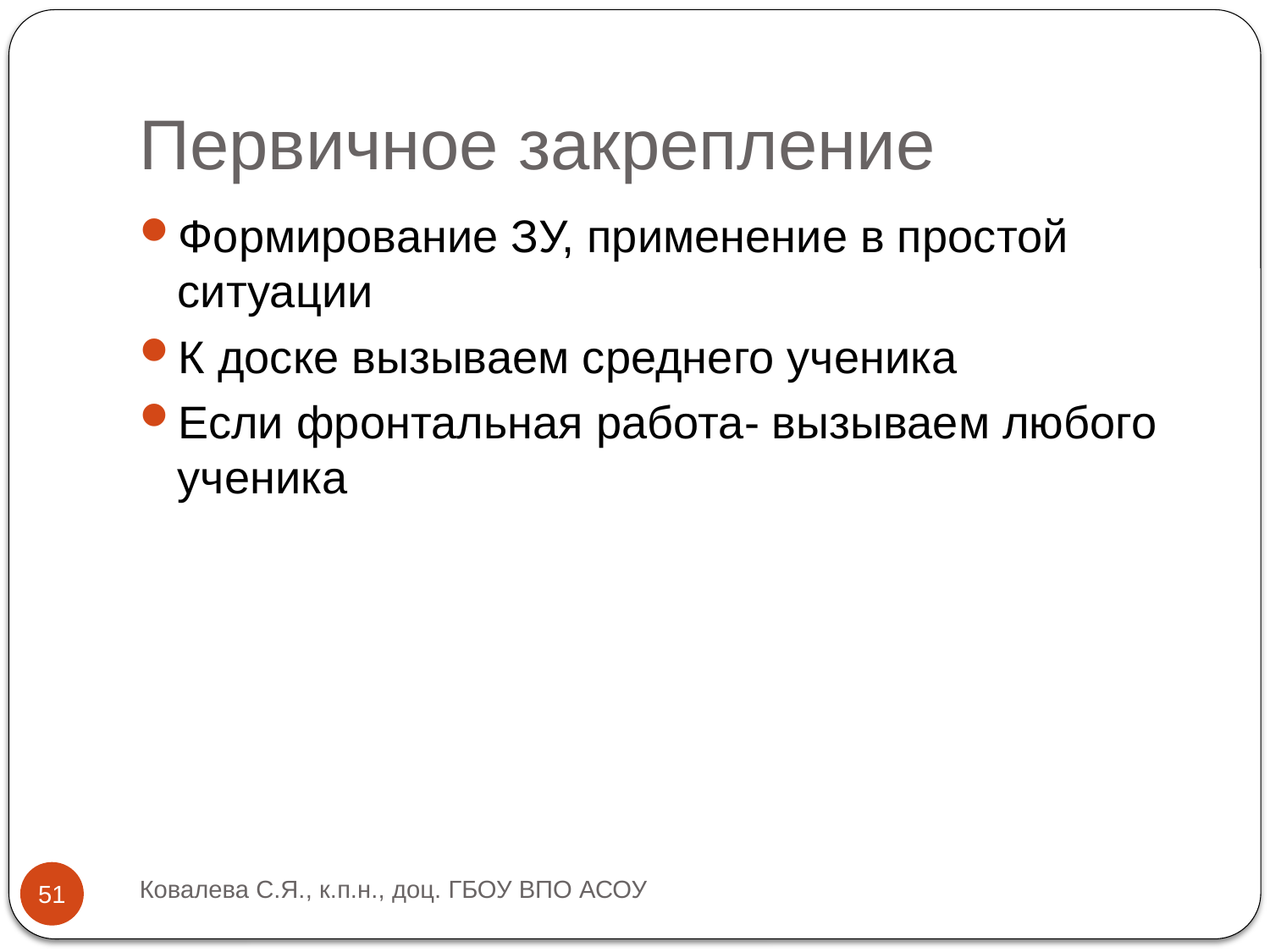

# Первичное закрепление
Формирование ЗУ, применение в простой ситуации
К доске вызываем среднего ученика
Если фронтальная работа- вызываем любого ученика
Ковалева С.Я., к.п.н., доц. ГБОУ ВПО АСОУ
51